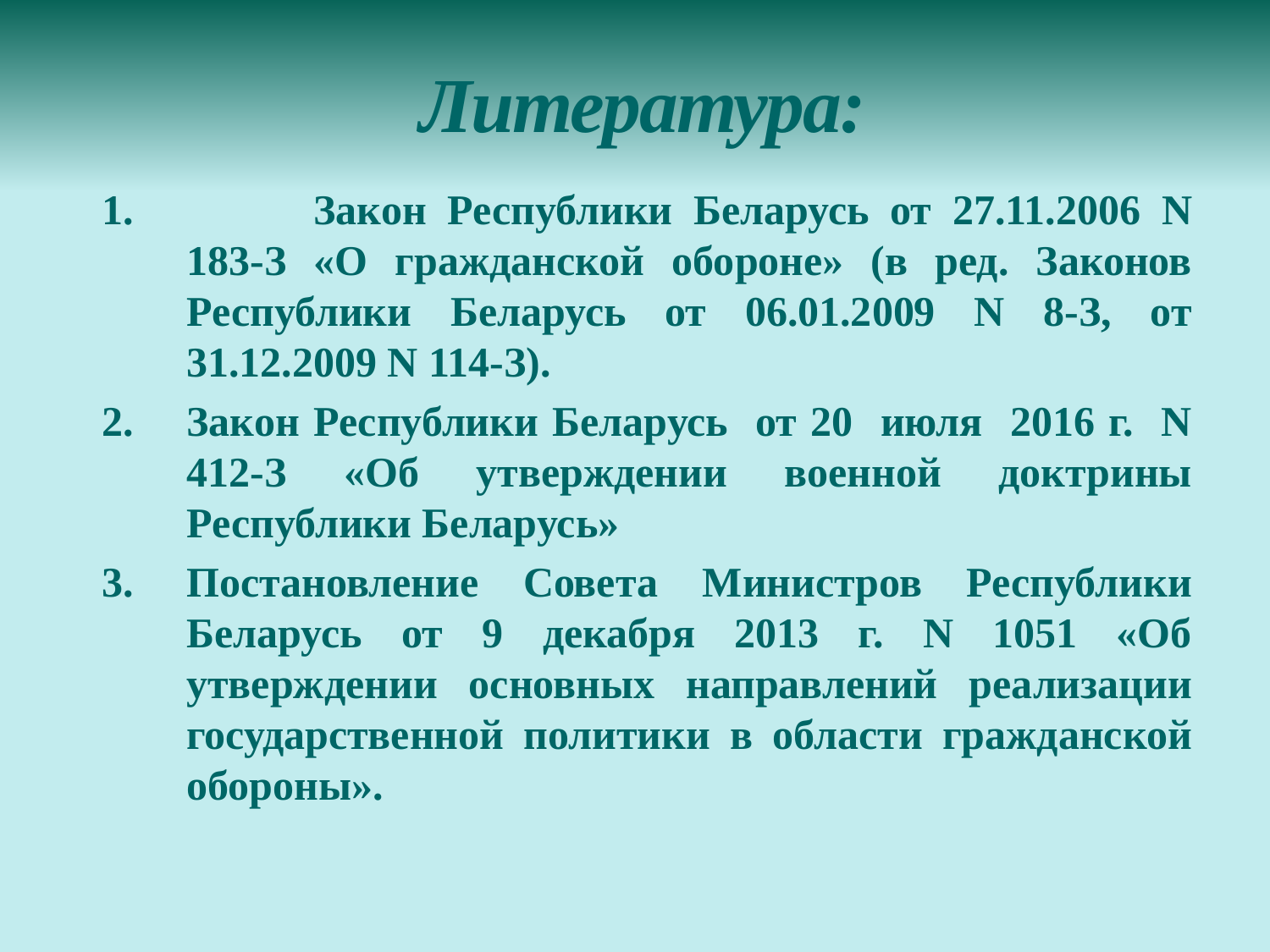

Литература:
	Закон Республики Беларусь от 27.11.2006 N 183-З «О гражданской обороне» (в ред. Законов Республики Беларусь от 06.01.2009 N 8-З, от 31.12.2009 N 114-З).
Закон Республики Беларусь  от 20  июля  2016 г.  N 412-З «Об утверждении военной доктрины Республики Беларусь»
Постановление Совета Министров Республики Беларусь от 9 декабря 2013 г. N 1051 «Об утверждении основных направлений реализации государственной политики в области гражданской обороны».